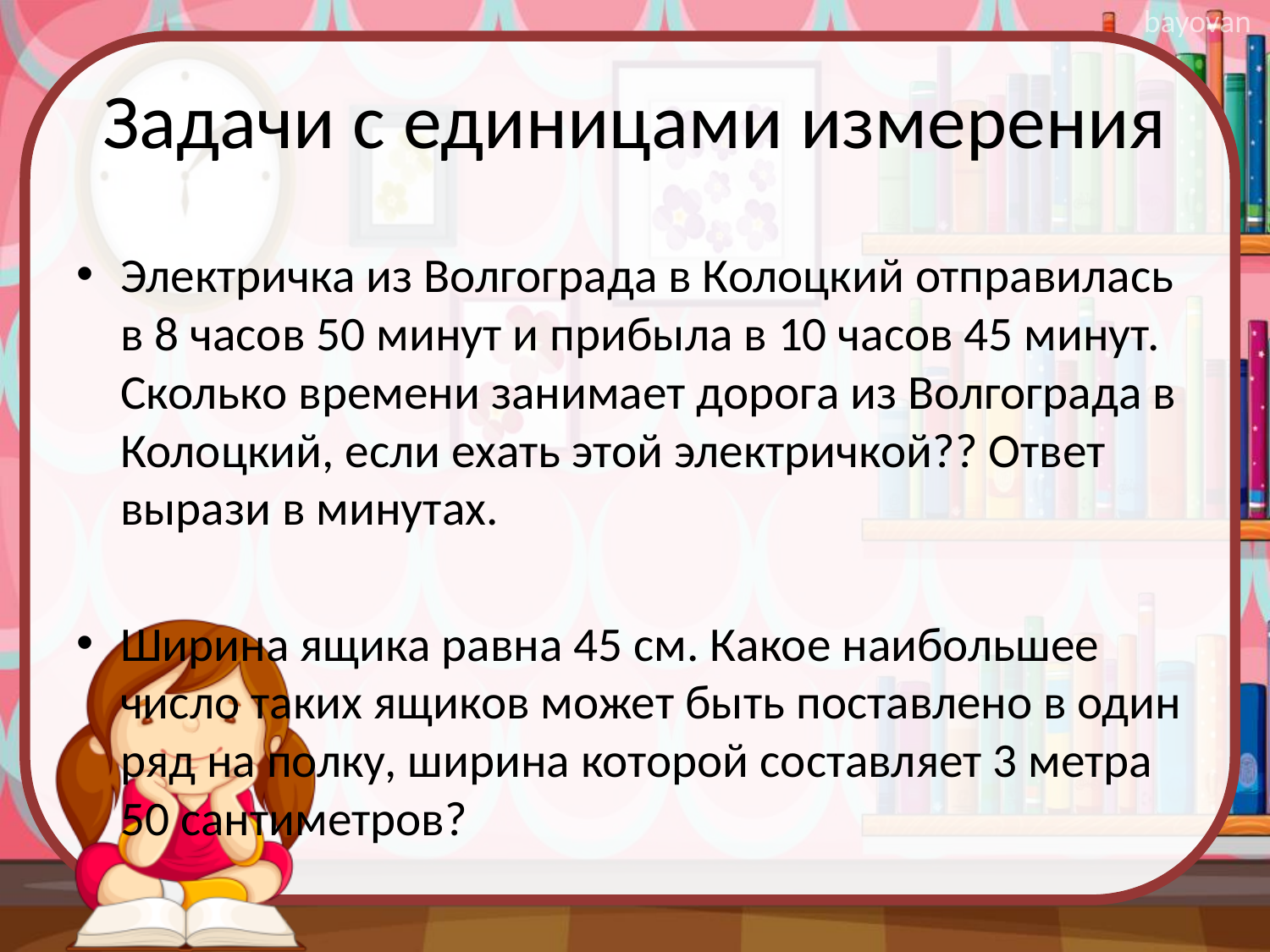

# Задачи с единицами измерения
Электричка из Волгограда в Колоцкий отправилась в 8 часов 50 минут и прибыла в 10 часов 45 минут. Сколько времени занимает дорога из Волгограда в Колоцкий, если ехать этой электричкой?? Ответ вырази в минутах.

Ширина ящика равна 45 см. Какое наибольшее число таких ящиков может быть поставлено в один ряд на полку, ширина которой составляет 3 метра 50 сантиметров?